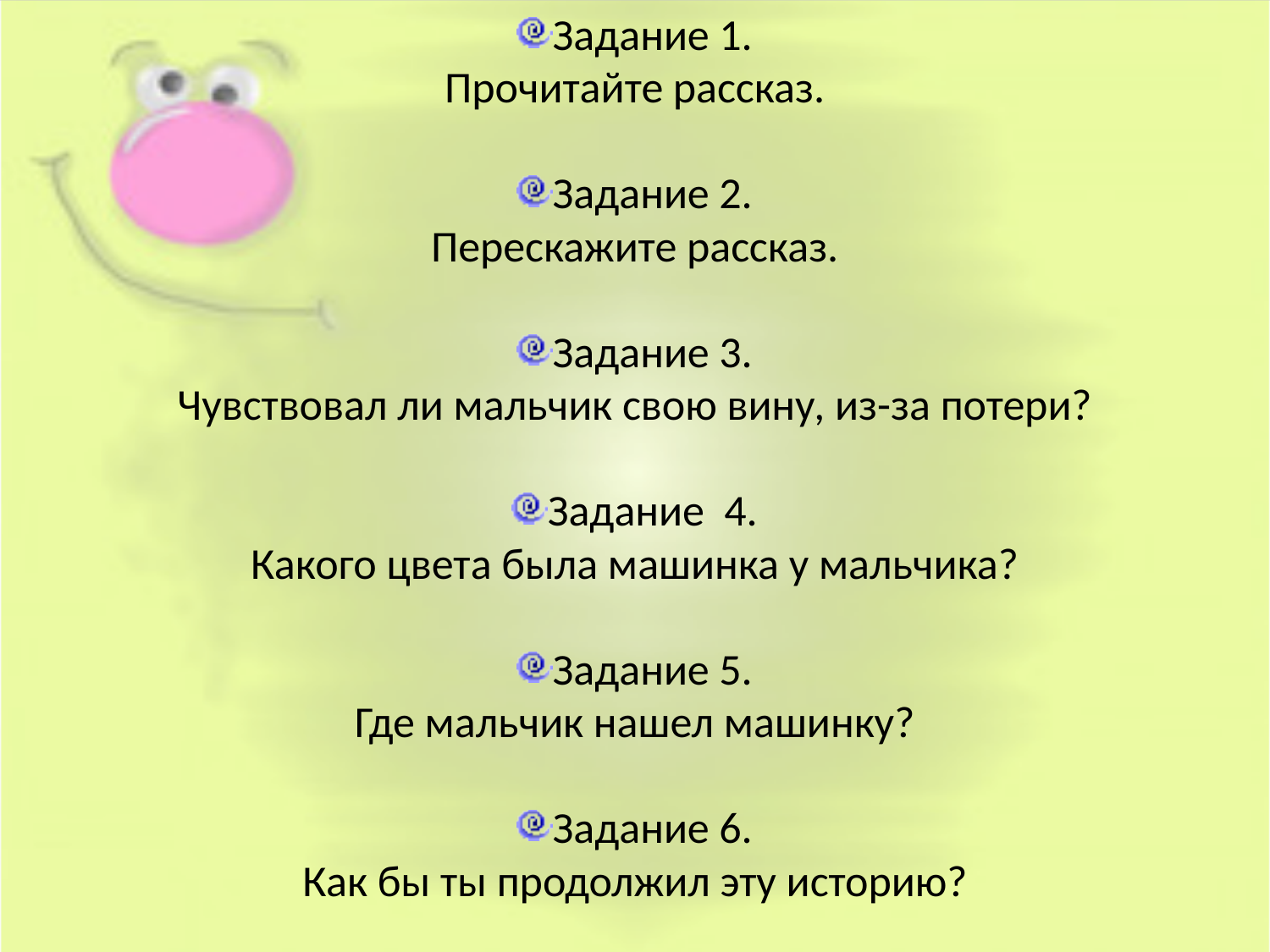

Задание 1.
Прочитайте рассказ.

Задание 2.
Перескажите рассказ.

Задание 3.
Чувствовал ли мальчик свою вину, из-за потери?

Задание  4.
Какого цвета была машинка у мальчика?

Задание 5.
Где мальчик нашел машинку?

Задание 6.
Как бы ты продолжил эту историю?